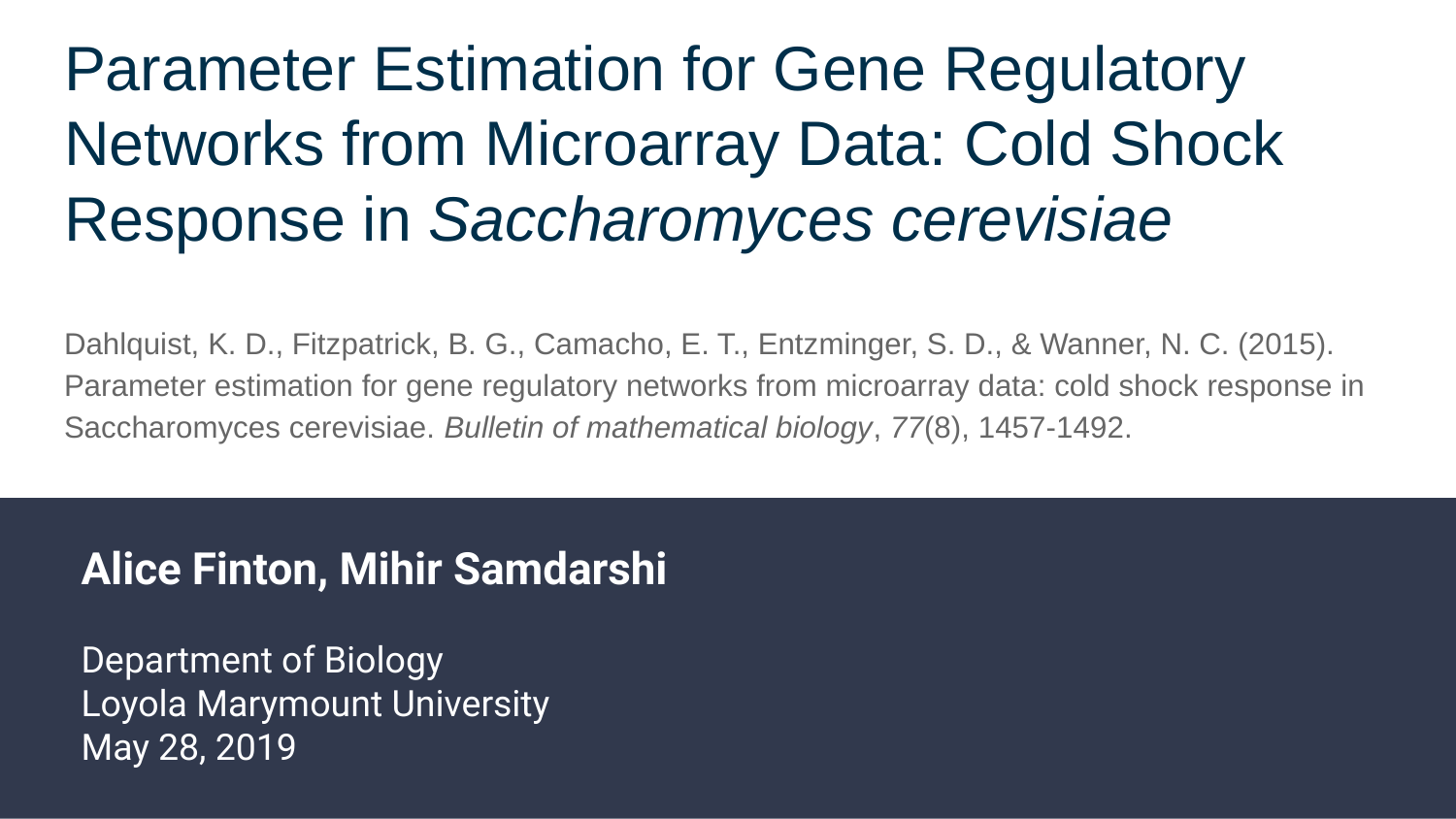

Parameter Estimation for Gene Regulatory Networks from Microarray Data: Cold Shock Response in Saccharomyces cerevisiae
Dahlquist, K. D., Fitzpatrick, B. G., Camacho, E. T., Entzminger, S. D., & Wanner, N. C. (2015). Parameter estimation for gene regulatory networks from microarray data: cold shock response in Saccharomyces cerevisiae. Bulletin of mathematical biology, 77(8), 1457-1492.

Alice Finton, Mihir Samdarshi

Department of Biology
Loyola Marymount University
May 28, 2019